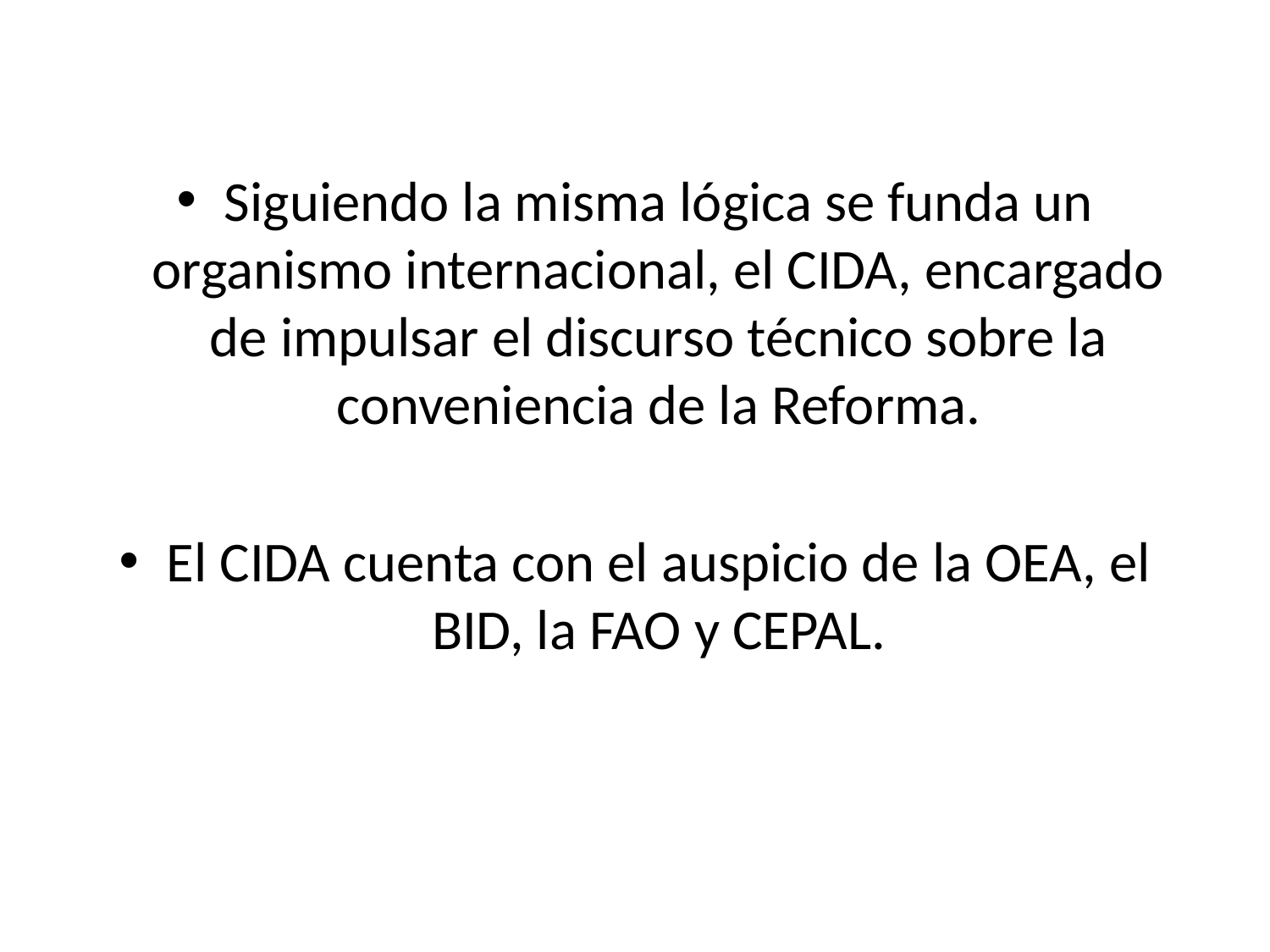

Siguiendo la misma lógica se funda un organismo internacional, el CIDA, encargado de impulsar el discurso técnico sobre la conveniencia de la Reforma.

El CIDA cuenta con el auspicio de la OEA, el BID, la FAO y CEPAL.